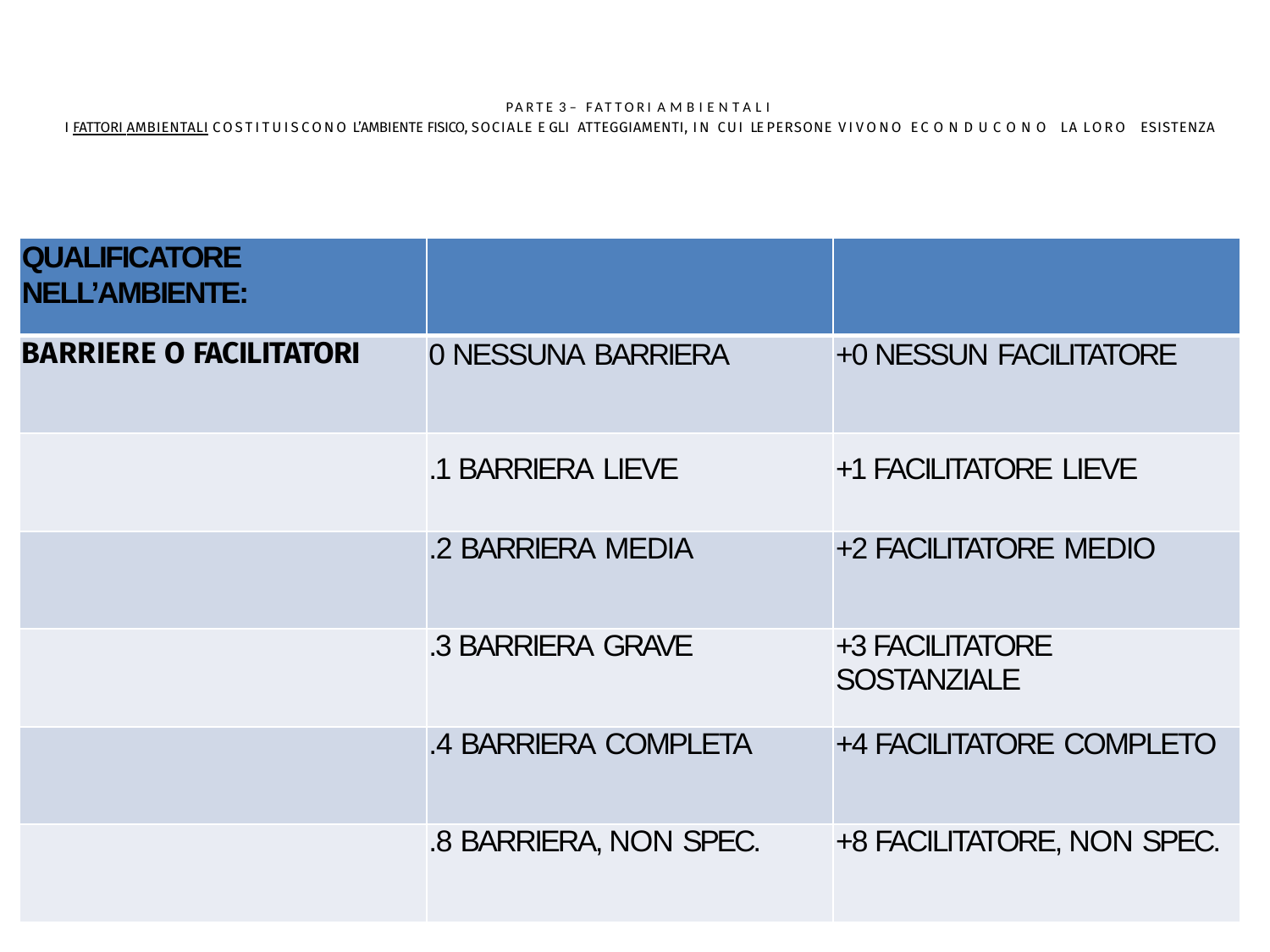

# PARTE 3 – FATTORI AMBIENTALI I FATTORI AMBIENTALI COSTITUISCONO L’AMBIENTE FISICO, SOCIALE E GLI  ATTEGGIAMENTI, IN CUI LE PERSONE VIVONO E CONDUCONO LA LORO  ESISTENZA

E
| QUALIFICATORE NELL’AMBIENTE: |  |  |
| --- | --- | --- |
| BARRIERE O FACILITATORI | 0 NESSUNA BARRIERA | +0 NESSUN FACILITATORE |
|  | .1 BARRIERA LIEVE | +1 FACILITATORE LIEVE |
|  | .2 BARRIERA MEDIA | +2 FACILITATORE MEDIO |
|  | .3 BARRIERA GRAVE | +3 FACILITATORE SOSTANZIALE |
|  | .4 BARRIERA COMPLETA | +4 FACILITATORE COMPLETO |
|  | .8 BARRIERA, NON SPEC. | +8 FACILITATORE, NON SPEC. |